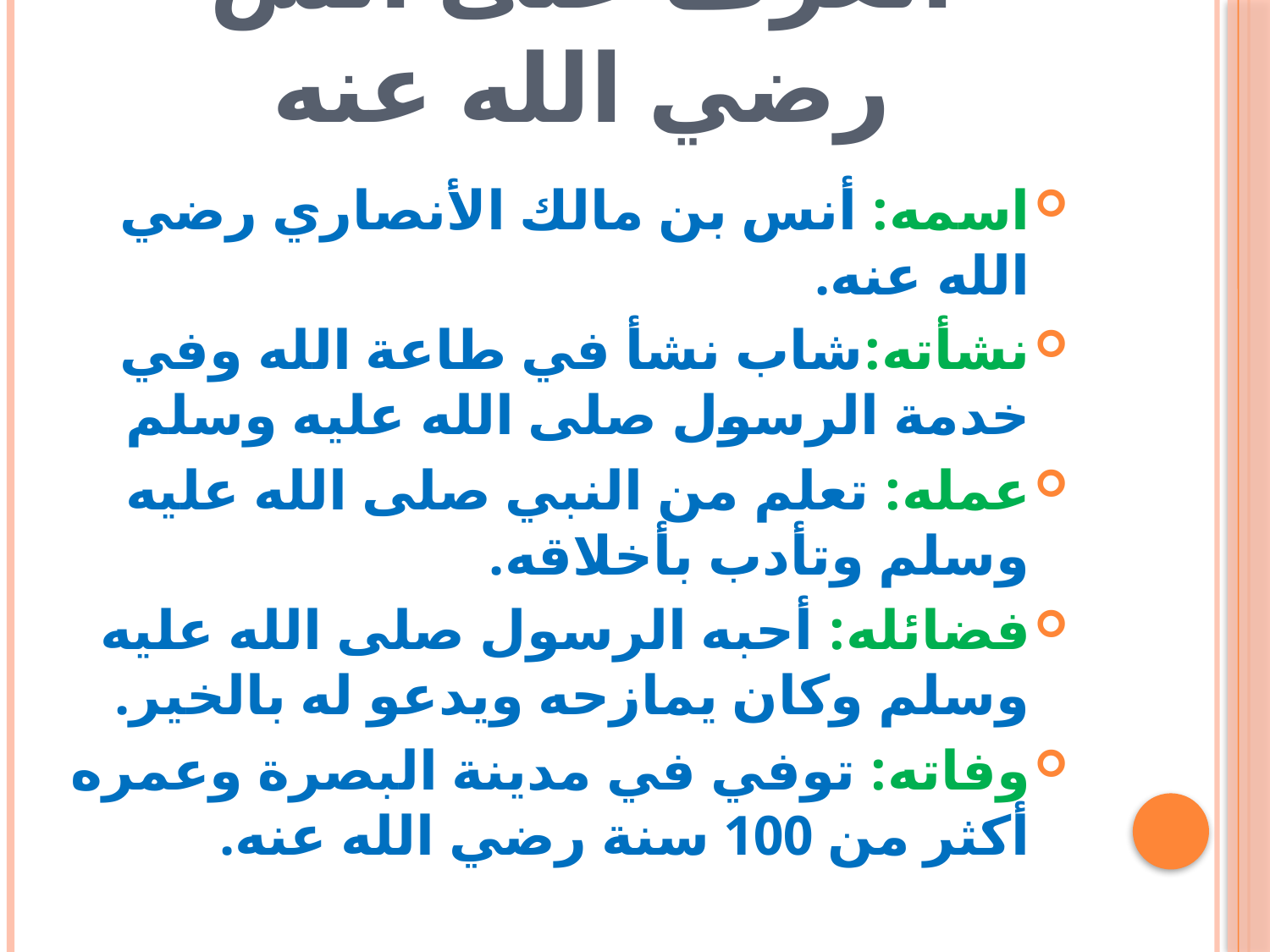

# أتعرف على أنس رضي الله عنه
اسمه: أنس بن مالك الأنصاري رضي الله عنه.
نشأته:شاب نشأ في طاعة الله وفي خدمة الرسول صلى الله عليه وسلم
عمله: تعلم من النبي صلى الله عليه وسلم وتأدب بأخلاقه.
فضائله: أحبه الرسول صلى الله عليه وسلم وكان يمازحه ويدعو له بالخير.
وفاته: توفي في مدينة البصرة وعمره أكثر من 100 سنة رضي الله عنه.